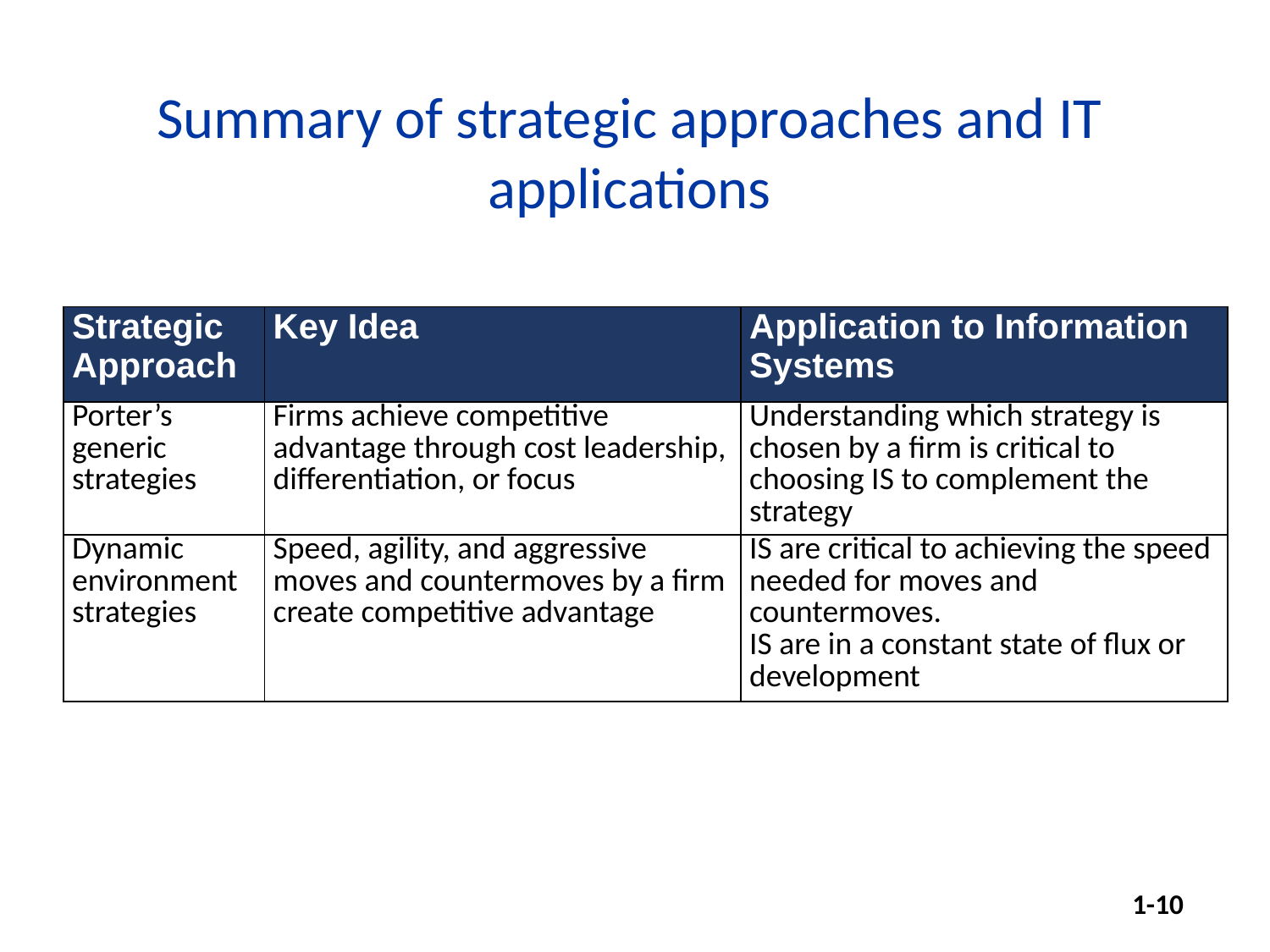

Summary of strategic approaches and IT applications

| Strategic Approach | Key Idea | Application to Information Systems |
| --- | --- | --- |
| Porter’s generic strategies | Firms achieve competitive advantage through cost leadership, differentiation, or focus | Understanding which strategy is chosen by a firm is critical to choosing IS to complement the strategy |
| Dynamic environment strategies | Speed, agility, and aggressive moves and countermoves by a firm create competitive advantage | IS are critical to achieving the speed needed for moves and countermoves. IS are in a constant state of flux or development |